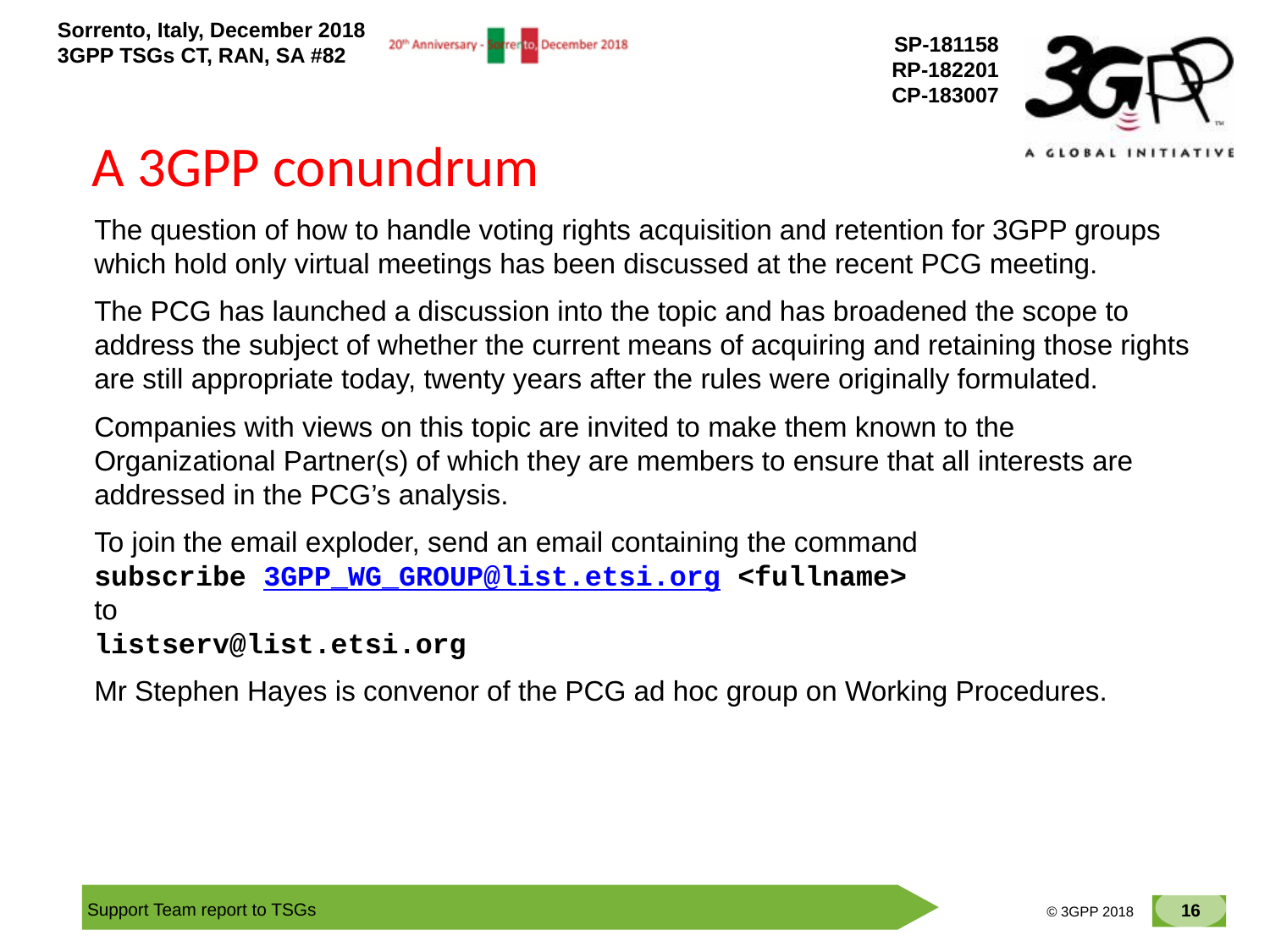

# A 3GPP conundrum
The question of how to handle voting rights acquisition and retention for 3GPP groups which hold only virtual meetings has been discussed at the recent PCG meeting.
The PCG has launched a discussion into the topic and has broadened the scope to address the subject of whether the current means of acquiring and retaining those rights are still appropriate today, twenty years after the rules were originally formulated.
Companies with views on this topic are invited to make them known to the Organizational Partner(s) of which they are members to ensure that all interests are addressed in the PCG’s analysis.
To join the email exploder, send an email containing the command
subscribe 3GPP_WG_GROUP@list.etsi.org <fullname>
to
listserv@list.etsi.org
Mr Stephen Hayes is convenor of the PCG ad hoc group on Working Procedures.